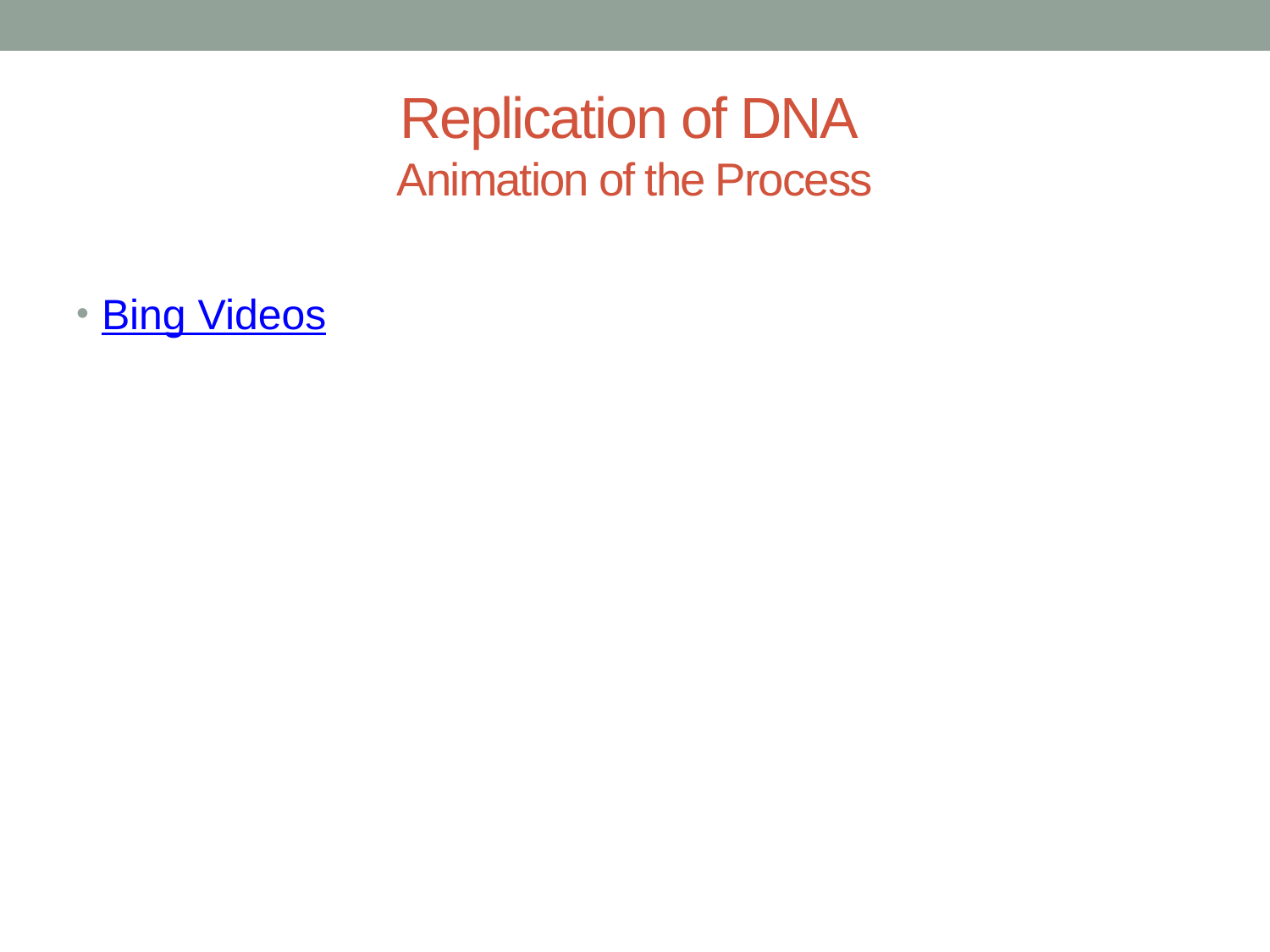

# Replication of DNA Animation of the Process

Bing Videos